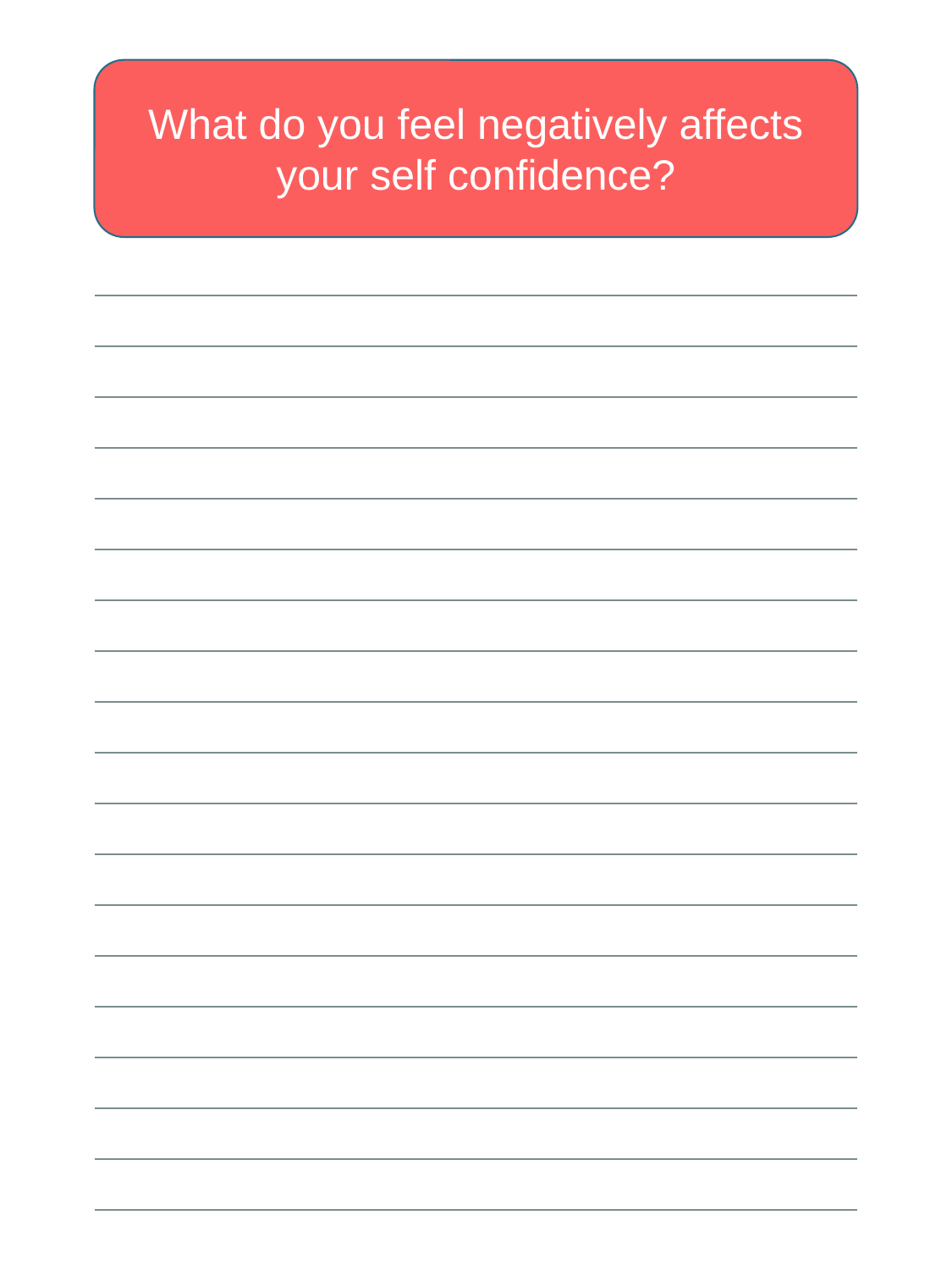

What do you feel negatively affects your self confidence?
|  |
| --- |
|  |
|  |
|  |
|  |
|  |
|  |
|  |
|  |
|  |
|  |
|  |
|  |
|  |
|  |
|  |
|  |
|  |